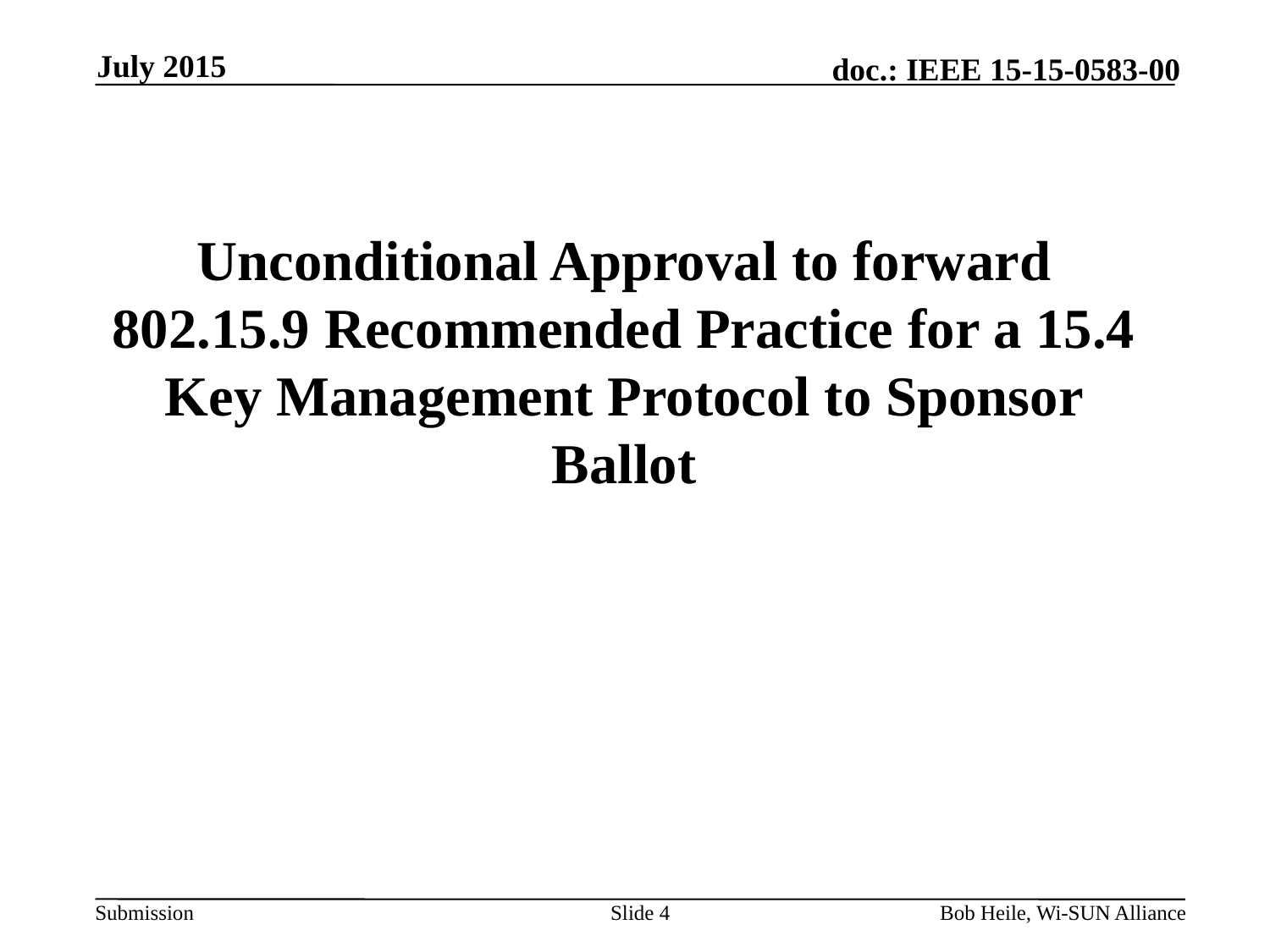

July 2015
# Unconditional Approval to forward 802.15.9 Recommended Practice for a 15.4 Key Management Protocol to Sponsor Ballot
Slide 4
Bob Heile, Wi-SUN Alliance